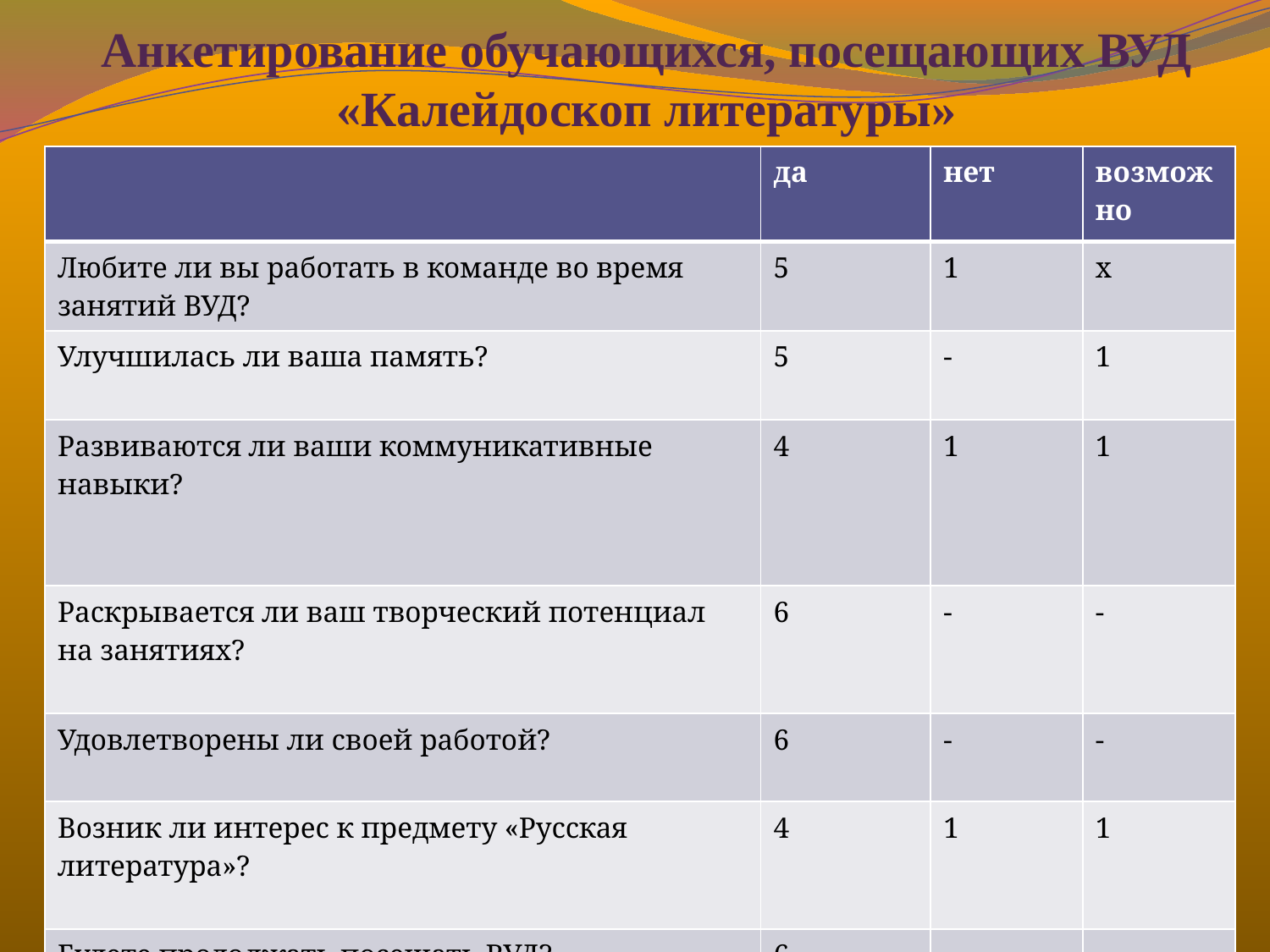

# Анкетирование обучающихся, посещающих ВУД «Калейдоскоп литературы»
|  | да | нет | возможно |
| --- | --- | --- | --- |
| Любите ли вы работать в команде во время занятий ВУД? | 5 | 1 | х |
| Улучшилась ли ваша память? | 5 | - | 1 |
| Развиваются ли ваши коммуникативные навыки? | 4 | 1 | 1 |
| Раскрывается ли ваш творческий потенциал на занятиях? | 6 | - | - |
| Удовлетворены ли своей работой? | 6 | - | - |
| Возник ли интерес к предмету «Русская литература»? | 4 | 1 | 1 |
| Будете продолжать посещать ВУД? | 6 | - | - |